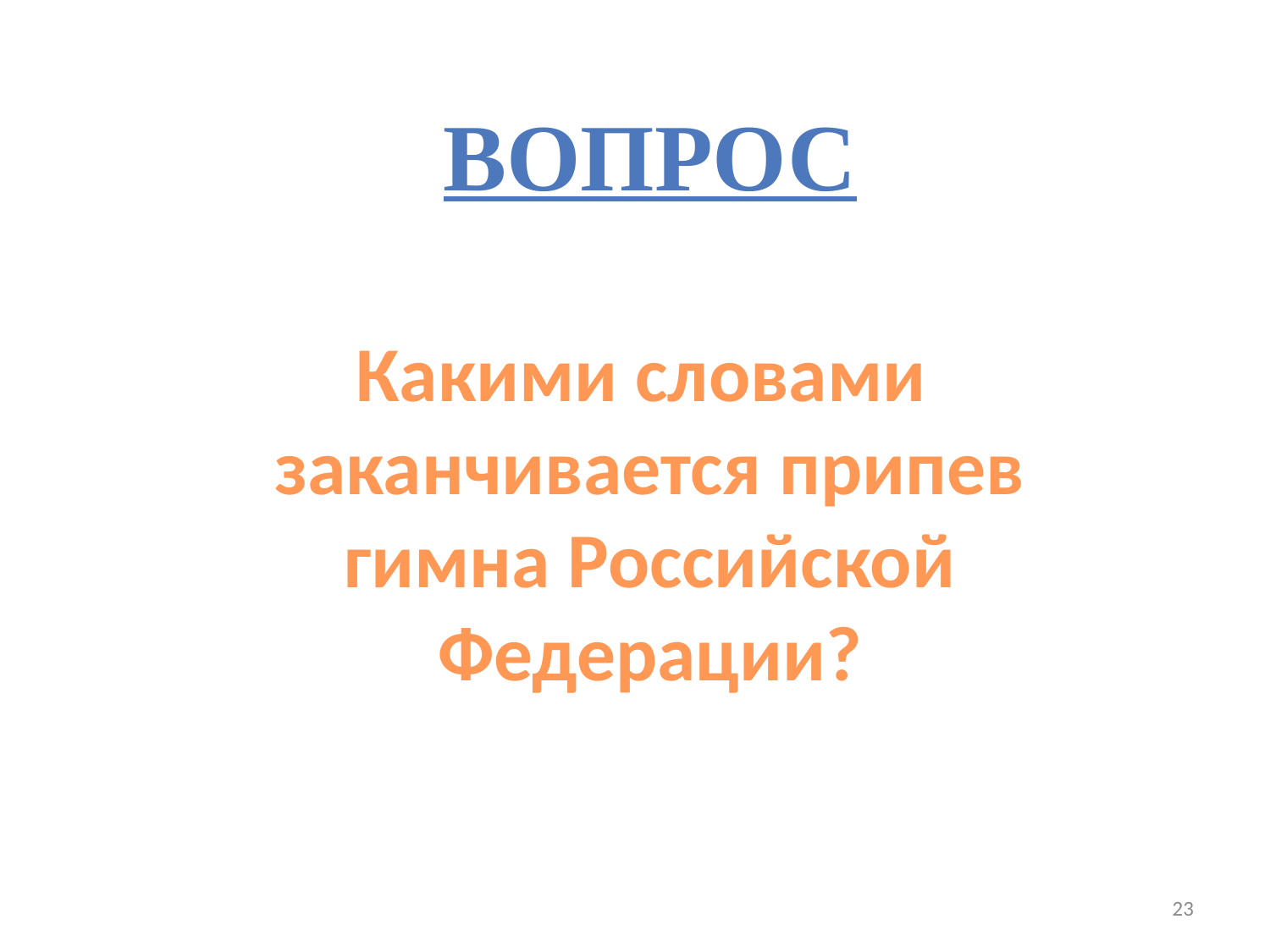

Вопрос

Какими словами  заканчивается припев гимна Российской Федерации?
23